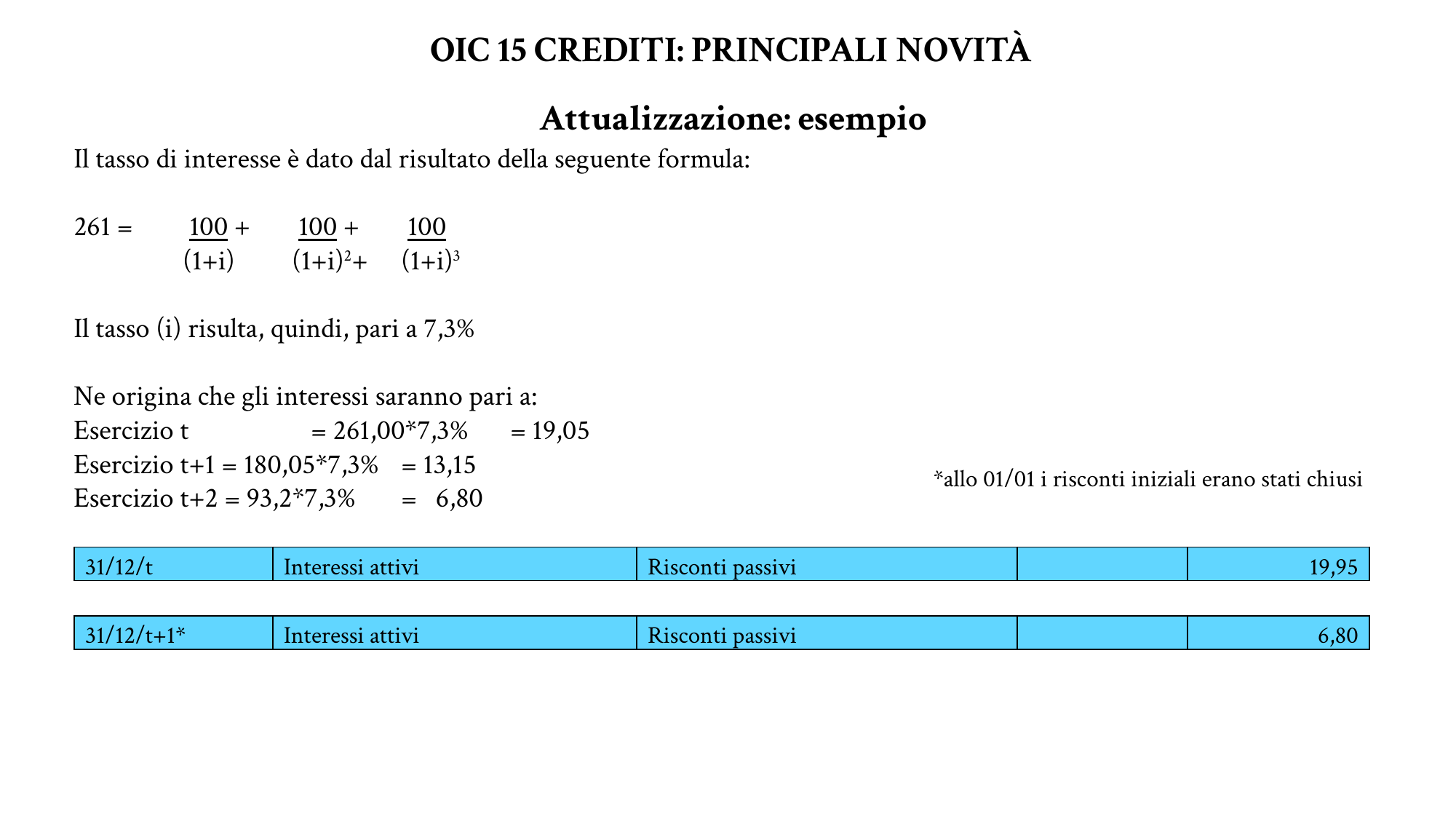

OIC 15 CREDITI: PRINCIPALI NOVITÀ
Attualizzazione: esempio
Il tasso di interesse è dato dal risultato della seguente formula:

261 =	 100 +	 100 +	 100
	(1+i)	(1+i)2+	(1+i)3

Il tasso (i) risulta, quindi, pari a 7,3%

Ne origina che gli interessi saranno pari a:
Esercizio t 	   = 261,00*7,3% 	= 19,05
Esercizio t+1 = 180,05*7,3% 	= 13,15
Esercizio t+2 = 93,2*7,3% 	=   6,80

*allo 01/01 i risconti iniziali erano stati chiusi
| 31/12/t | Interessi attivi | Risconti passivi |  | 19,95 |
| --- | --- | --- | --- | --- |
| 31/12/t+1\* | Interessi attivi | Risconti passivi |  | 6,80 |
| --- | --- | --- | --- | --- |